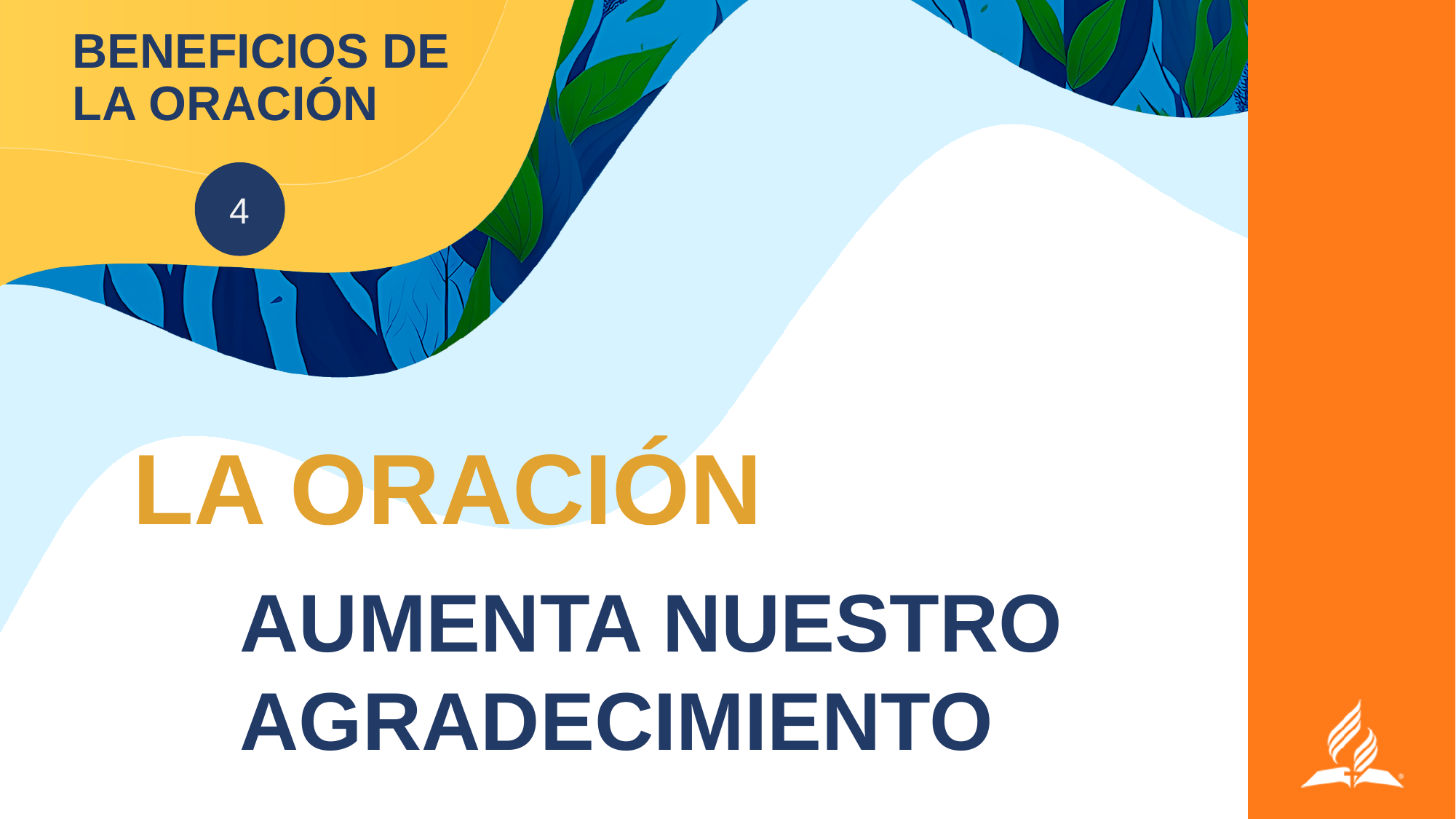

# BENEFICIOS DE LA ORACIÓN
4
LA ORACIÓN
AUMENTA NUESTRO AGRADECIMIENTO